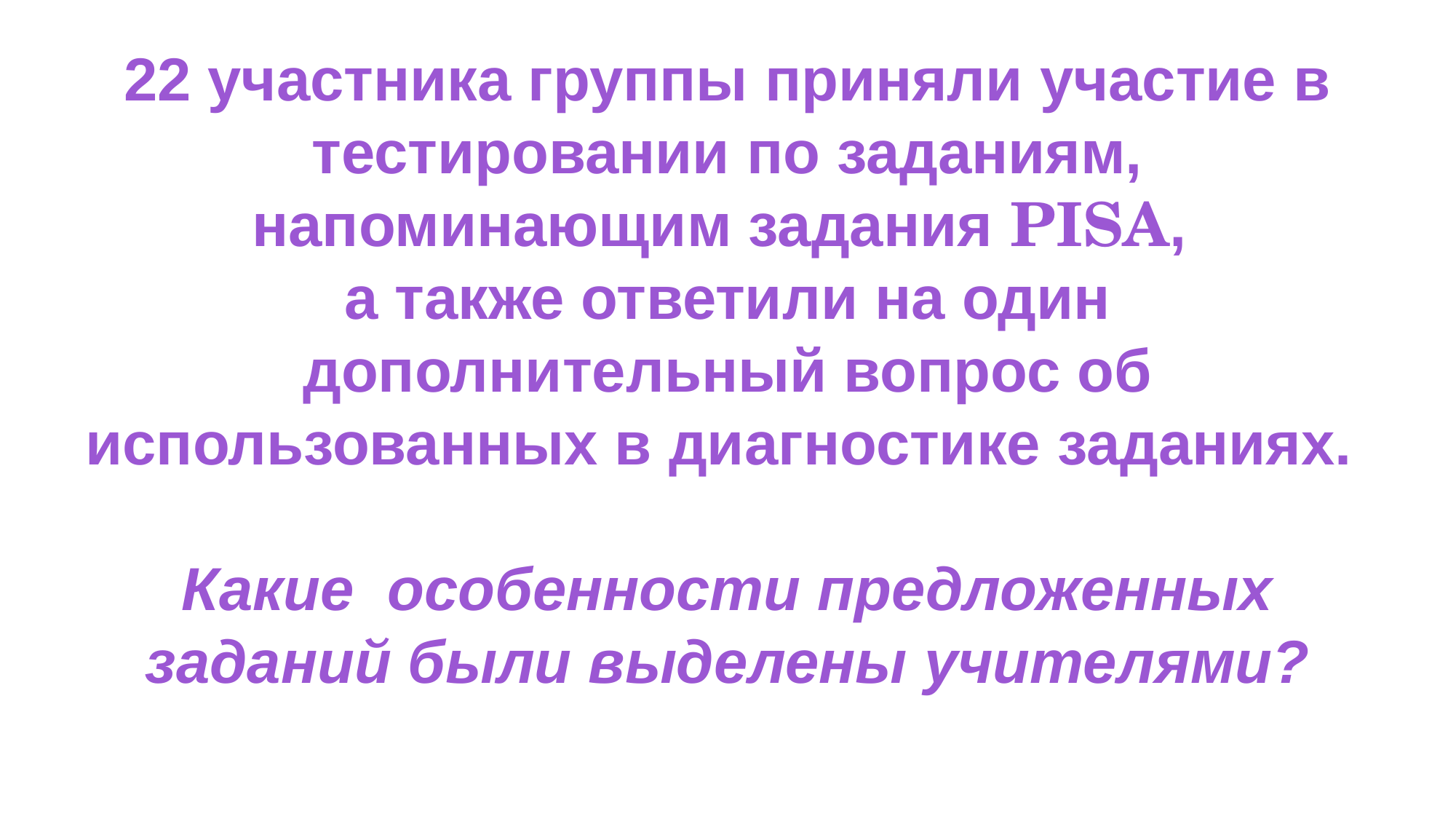

22 участника группы приняли участие в тестировании по заданиям, напоминающим задания PISA,
а также ответили на один дополнительный вопрос об использованных в диагностике заданиях.

Какие  особенности предложенных заданий были выделены учителями?